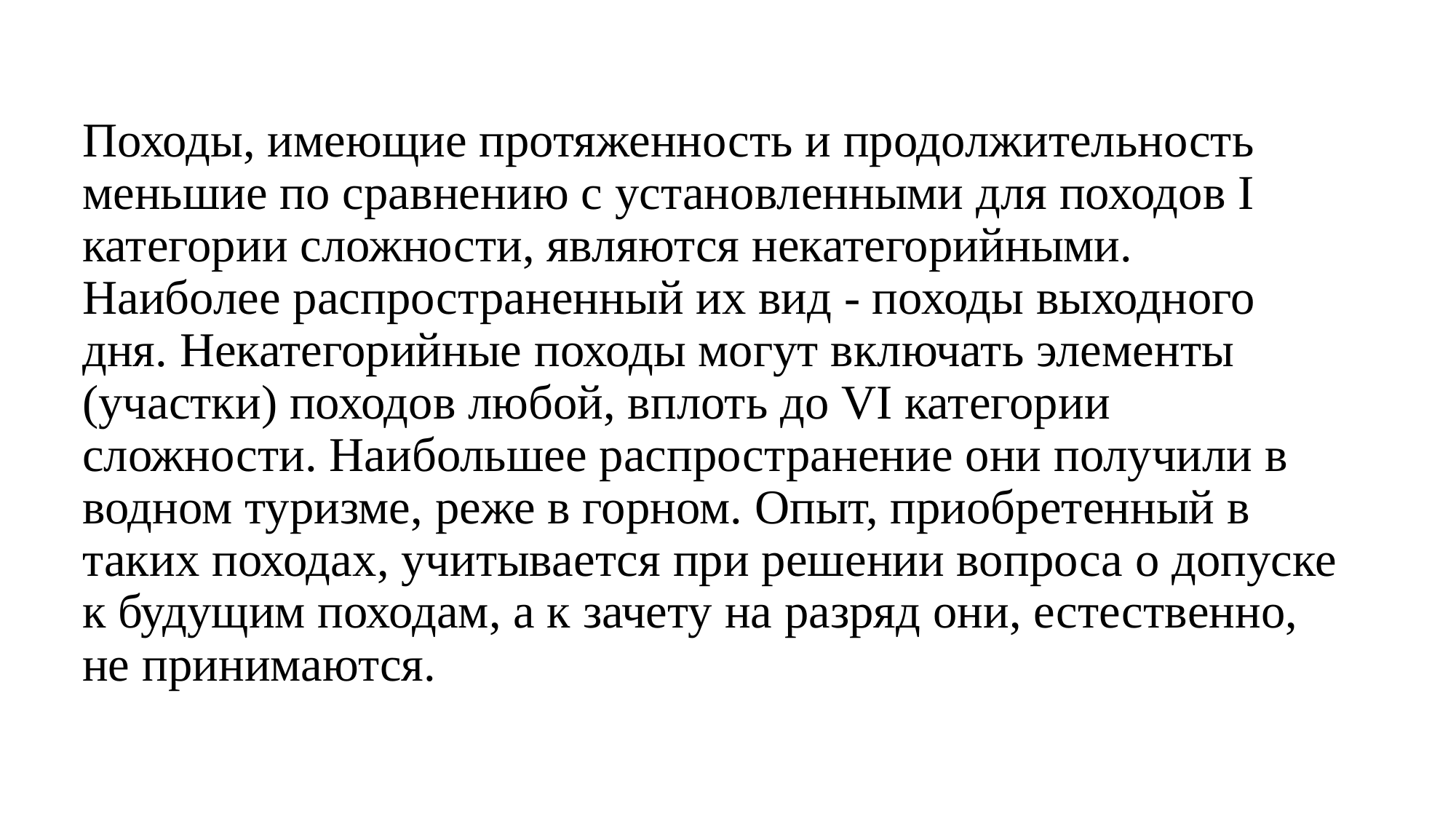

Походы, имеющие протяженность и продолжительность меньшие по сравнению с установленными для походов I категории сложности, являются некатегорийными. Наиболее распространенный их вид - походы выходного дня. Некатегорийные походы могут включать элементы (участки) походов любой, вплоть до VI категории сложности. Наибольшее распространение они получили в водном туризме, реже в горном. Опыт, приобретенный в таких походах, учитывается при решении вопроса о допуске к будущим походам, а к зачету на разряд они, естественно, не принимаются.